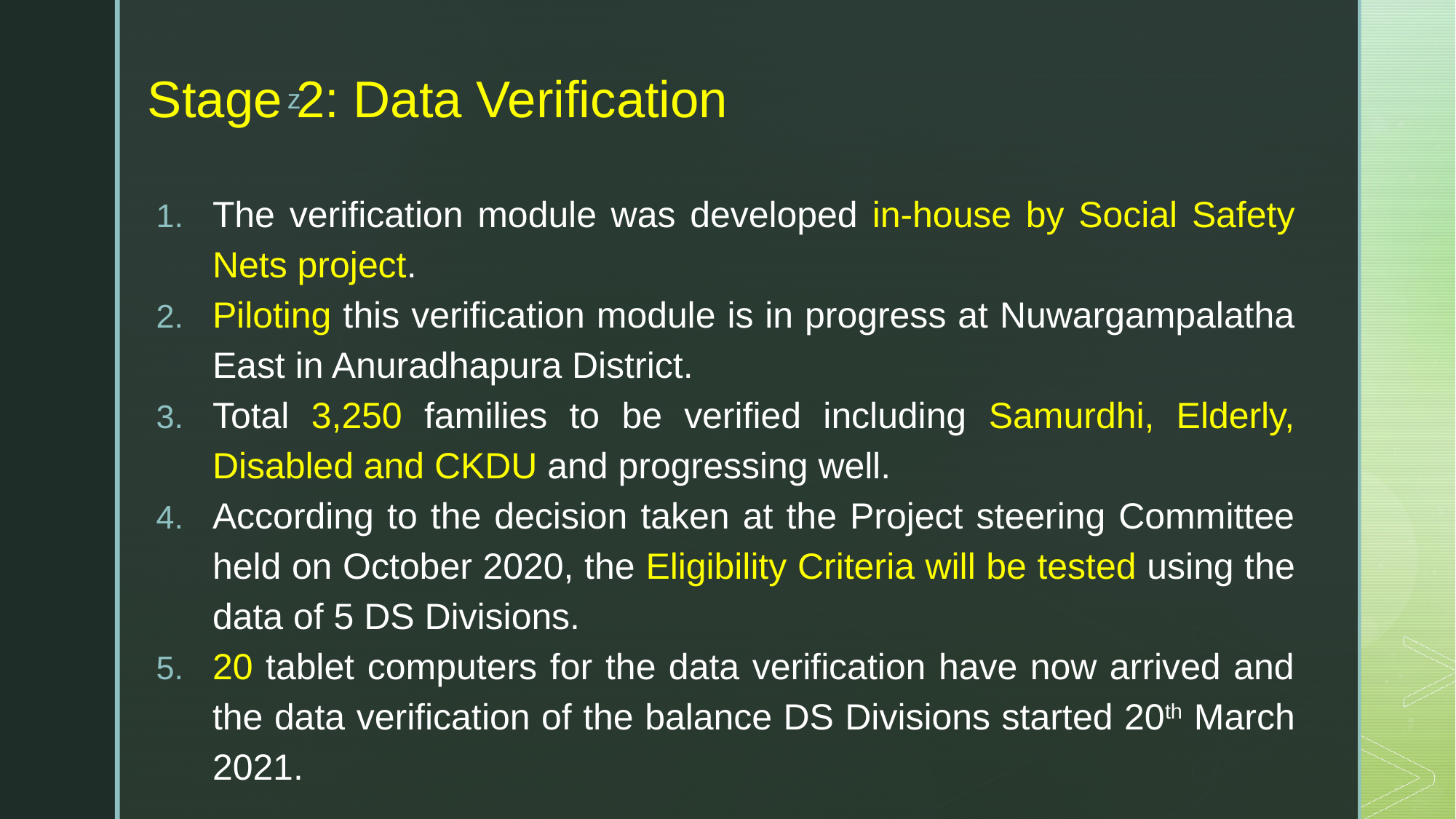

# Stage 2: Data Verification
The verification module was developed in-house by Social Safety Nets project.
Piloting this verification module is in progress at Nuwargampalatha East in Anuradhapura District.
Total 3,250 families to be verified including Samurdhi, Elderly, Disabled and CKDU and progressing well.
According to the decision taken at the Project steering Committee held on October 2020, the Eligibility Criteria will be tested using the data of 5 DS Divisions.
20 tablet computers for the data verification have now arrived and the data verification of the balance DS Divisions started 20th March 2021.